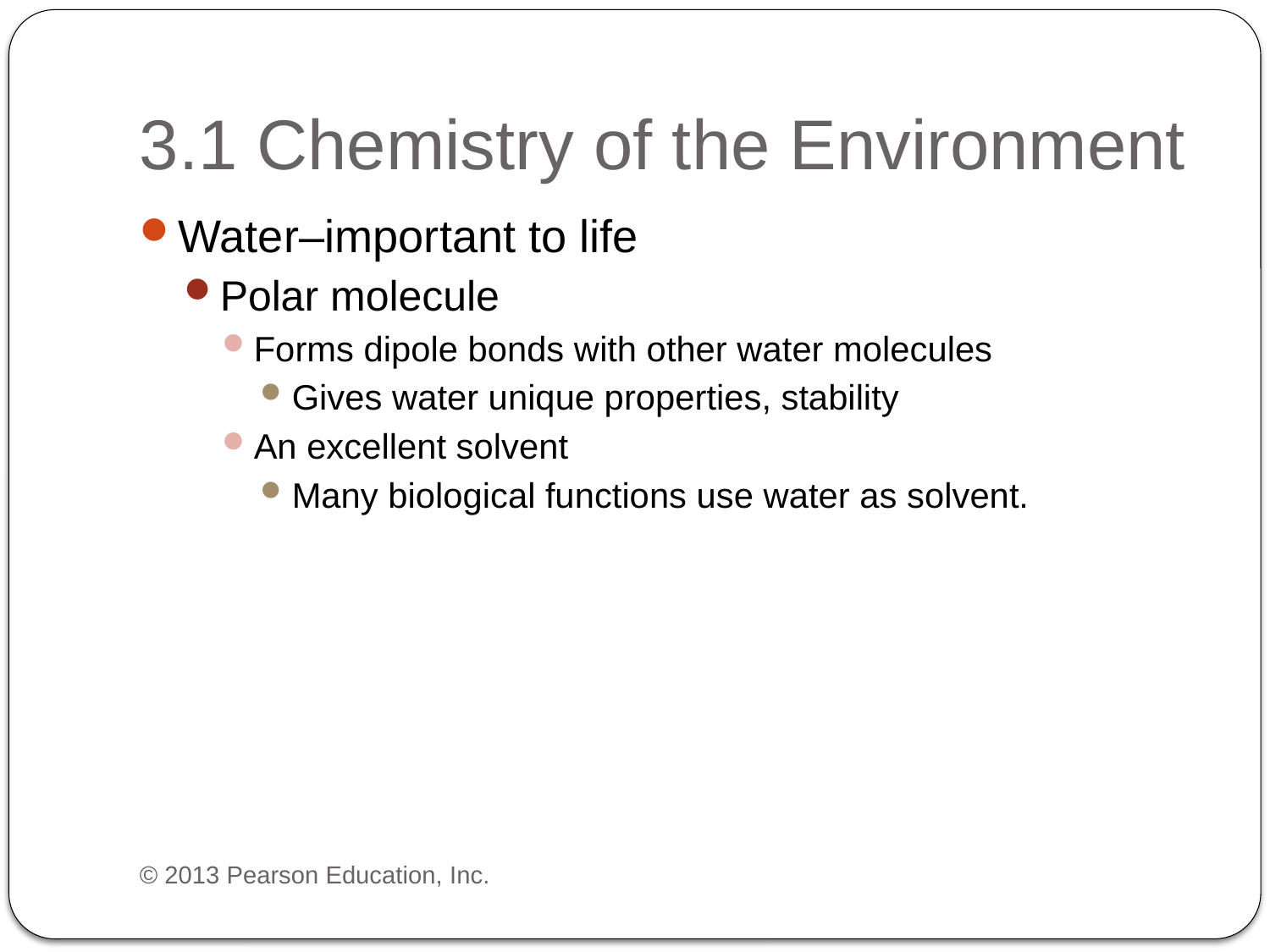

# 3.1 Chemistry of the Environment
Water–important to life
Polar molecule
Forms dipole bonds with other water molecules
Gives water unique properties, stability
An excellent solvent
Many biological functions use water as solvent.
© 2013 Pearson Education, Inc.